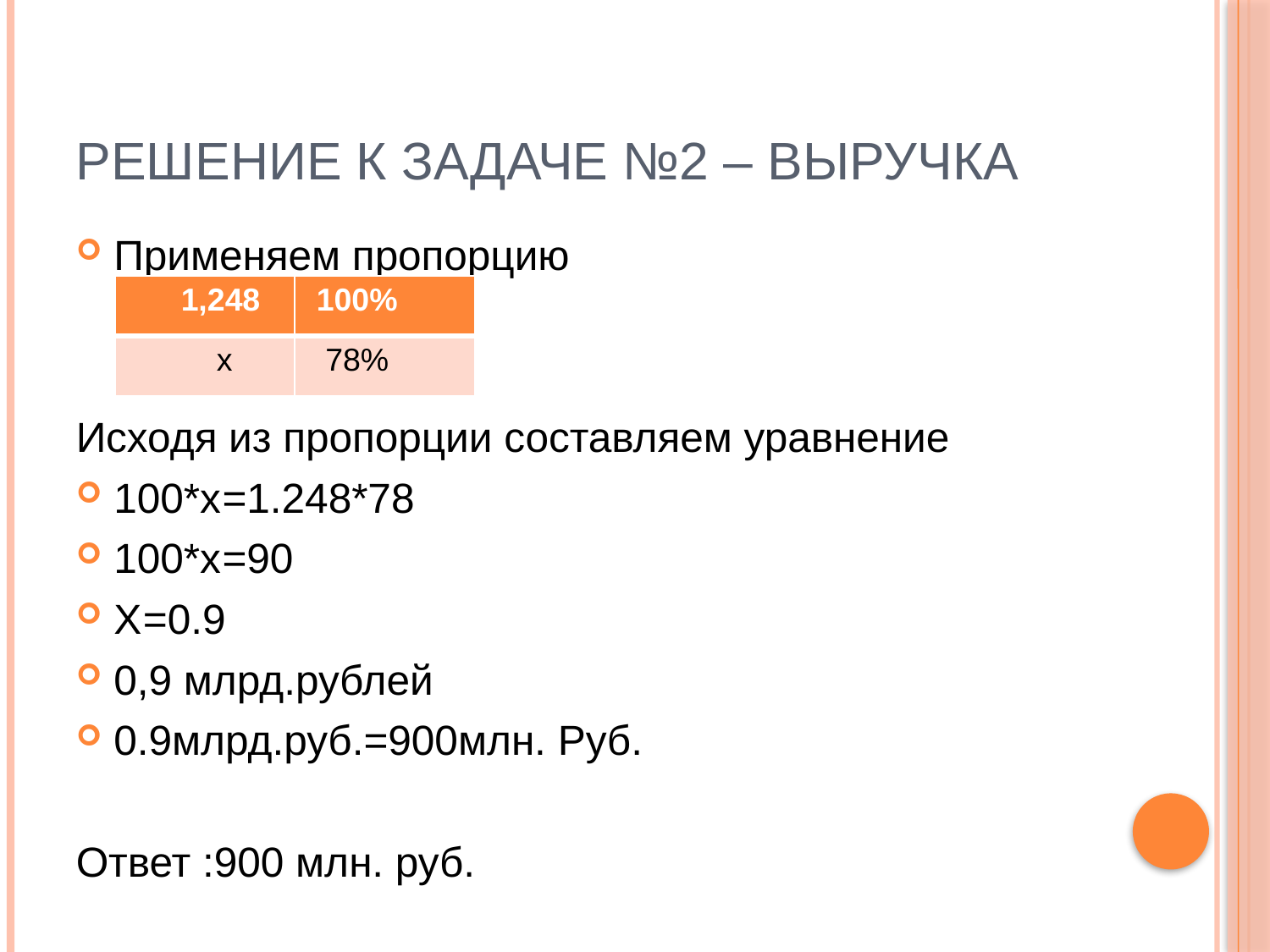

# Решение к задаче №2 – Выручка
Применяем пропорцию

Исходя из пропорции составляем уравнение
100*x=1.248*78
100*x=90
X=0.9
0,9 млрд.рублей
0.9млрд.руб.=900млн. Руб.

Ответ :900 млн. руб.

| 1,248 | 100% |
| --- | --- |
| х | 78% |